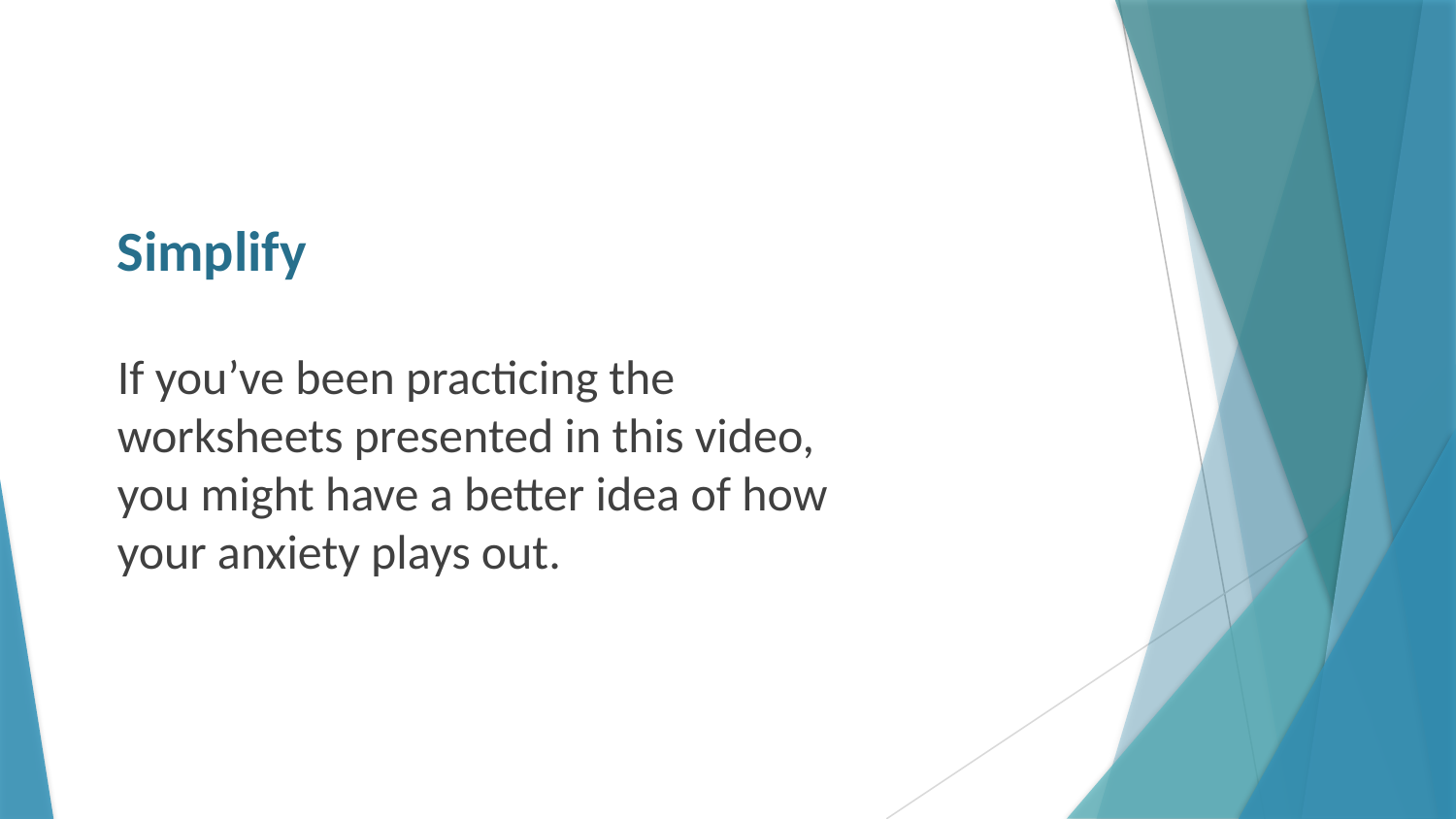

# Simplify
If you’ve been practicing the worksheets presented in this video, you might have a better idea of how your anxiety plays out.